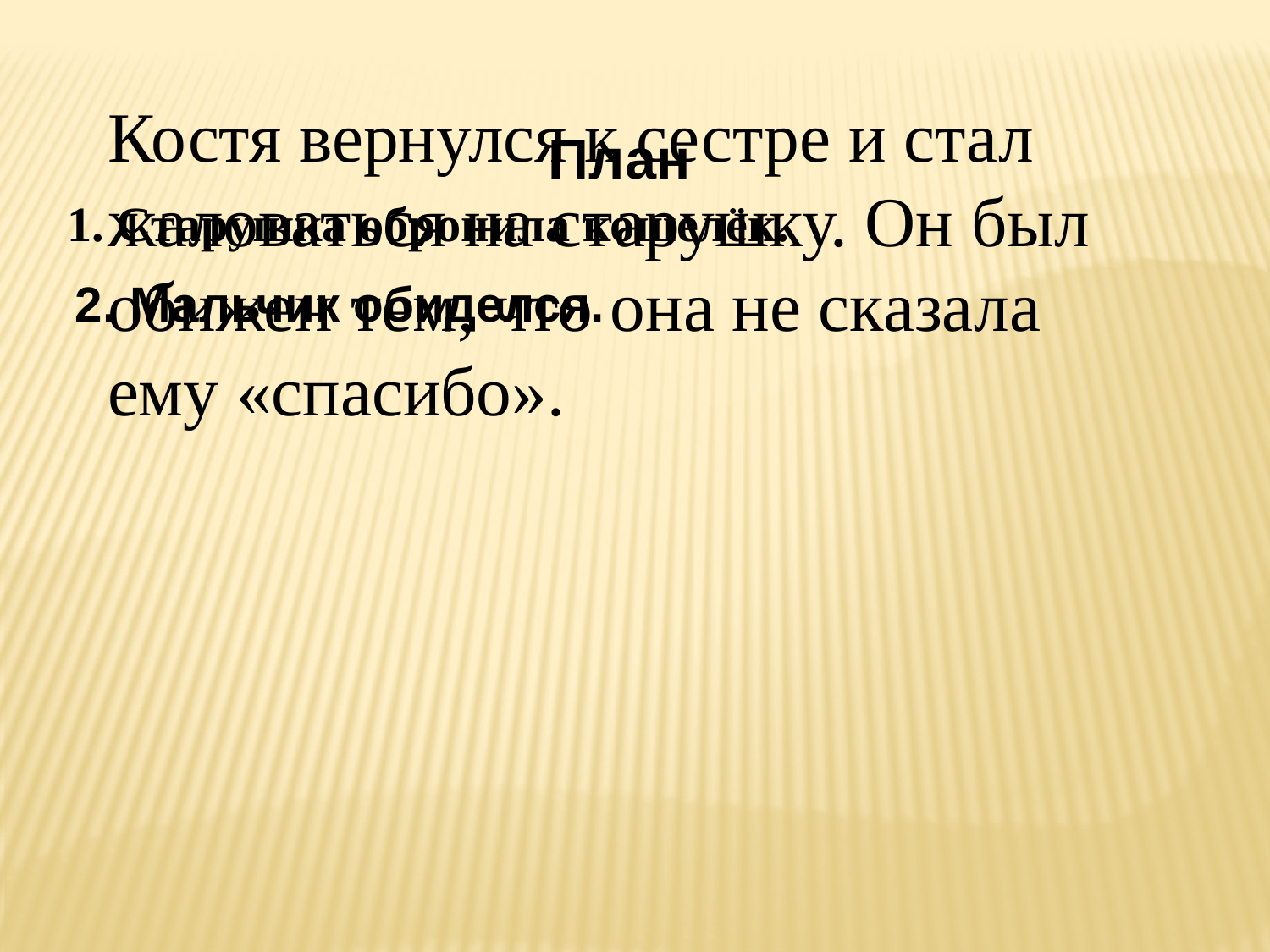

Костя вернулся к сестре и стал жаловаться на старушку. Он был обижен тем, что она не сказала ему «спасибо».
План
1. Старушка обронила кошелёк.
  2. Мальчик обиделся.